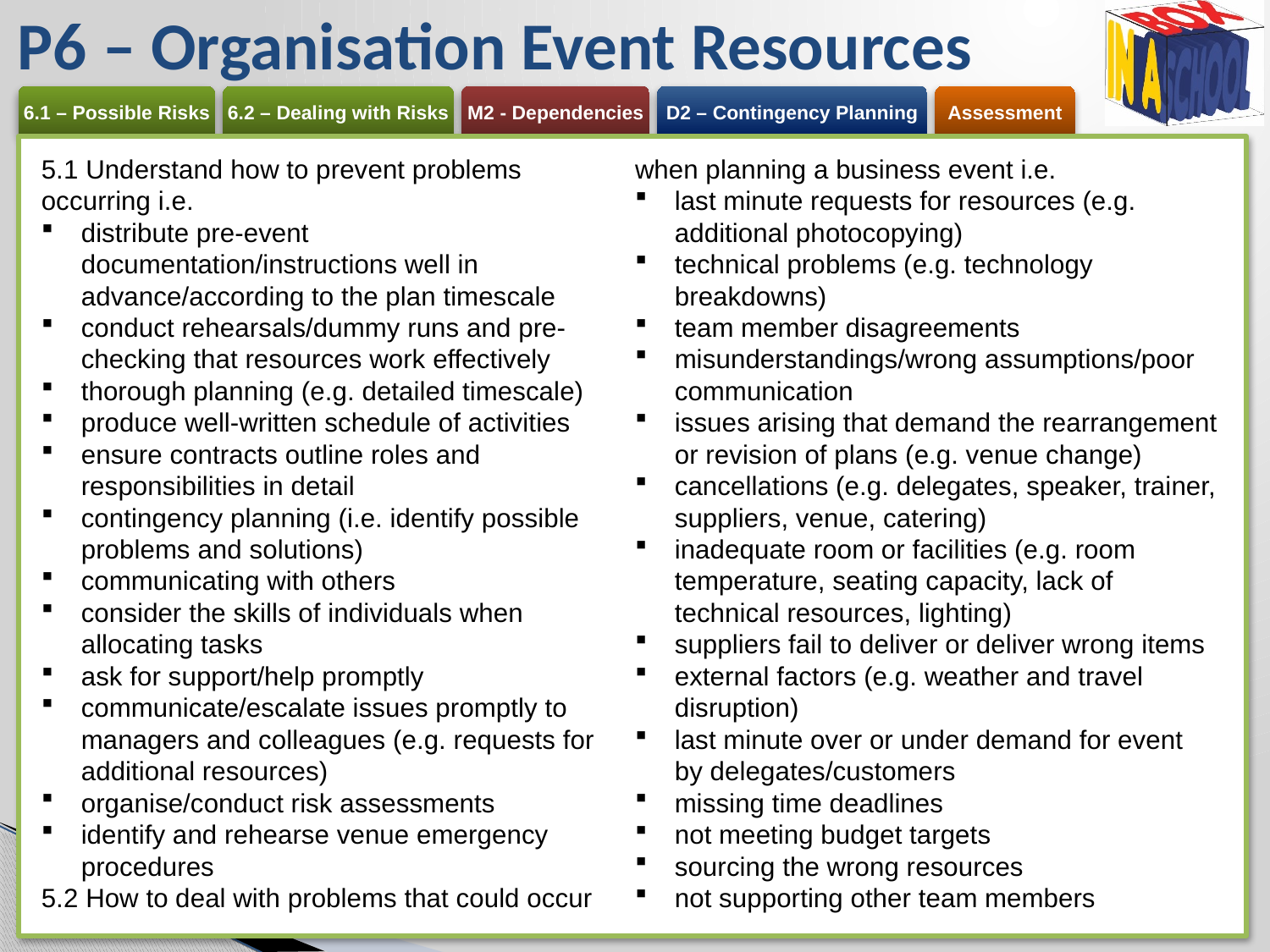

# P6 – Organisation Event Resources
5.1 Understand how to prevent problems occurring i.e.
distribute pre-event documentation/instructions well in advance/according to the plan timescale
conduct rehearsals/dummy runs and pre-checking that resources work effectively
thorough planning (e.g. detailed timescale)
produce well-written schedule of activities
ensure contracts outline roles and responsibilities in detail
contingency planning (i.e. identify possible problems and solutions)
communicating with others
consider the skills of individuals when allocating tasks
ask for support/help promptly
communicate/escalate issues promptly to managers and colleagues (e.g. requests for additional resources)
organise/conduct risk assessments
identify and rehearse venue emergency procedures
5.2 How to deal with problems that could occur
when planning a business event i.e.
last minute requests for resources (e.g. additional photocopying)
technical problems (e.g. technology breakdowns)
team member disagreements
misunderstandings/wrong assumptions/poor communication
issues arising that demand the rearrangement or revision of plans (e.g. venue change)
cancellations (e.g. delegates, speaker, trainer, suppliers, venue, catering)
inadequate room or facilities (e.g. room temperature, seating capacity, lack of technical resources, lighting)
suppliers fail to deliver or deliver wrong items
external factors (e.g. weather and travel disruption)
last minute over or under demand for event by delegates/customers
missing time deadlines
not meeting budget targets
sourcing the wrong resources
not supporting other team members